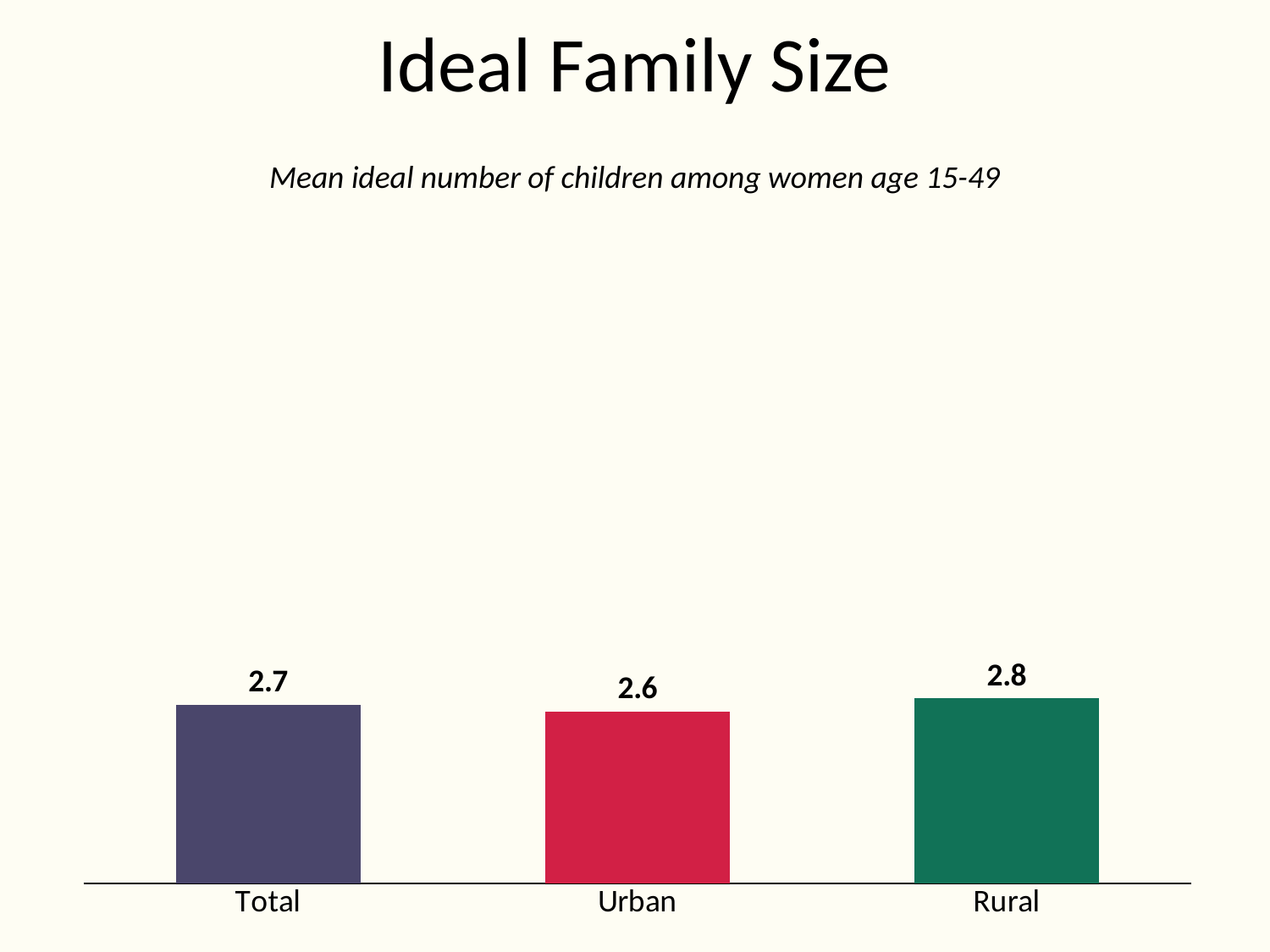

# Ideal Family Size
Mean ideal number of children among women age 15-49

### Chart

| Category | Series 1 |
|---|---|
| Total | 2.7 |
| Urban | 2.6 |
| Rural | 2.8 |